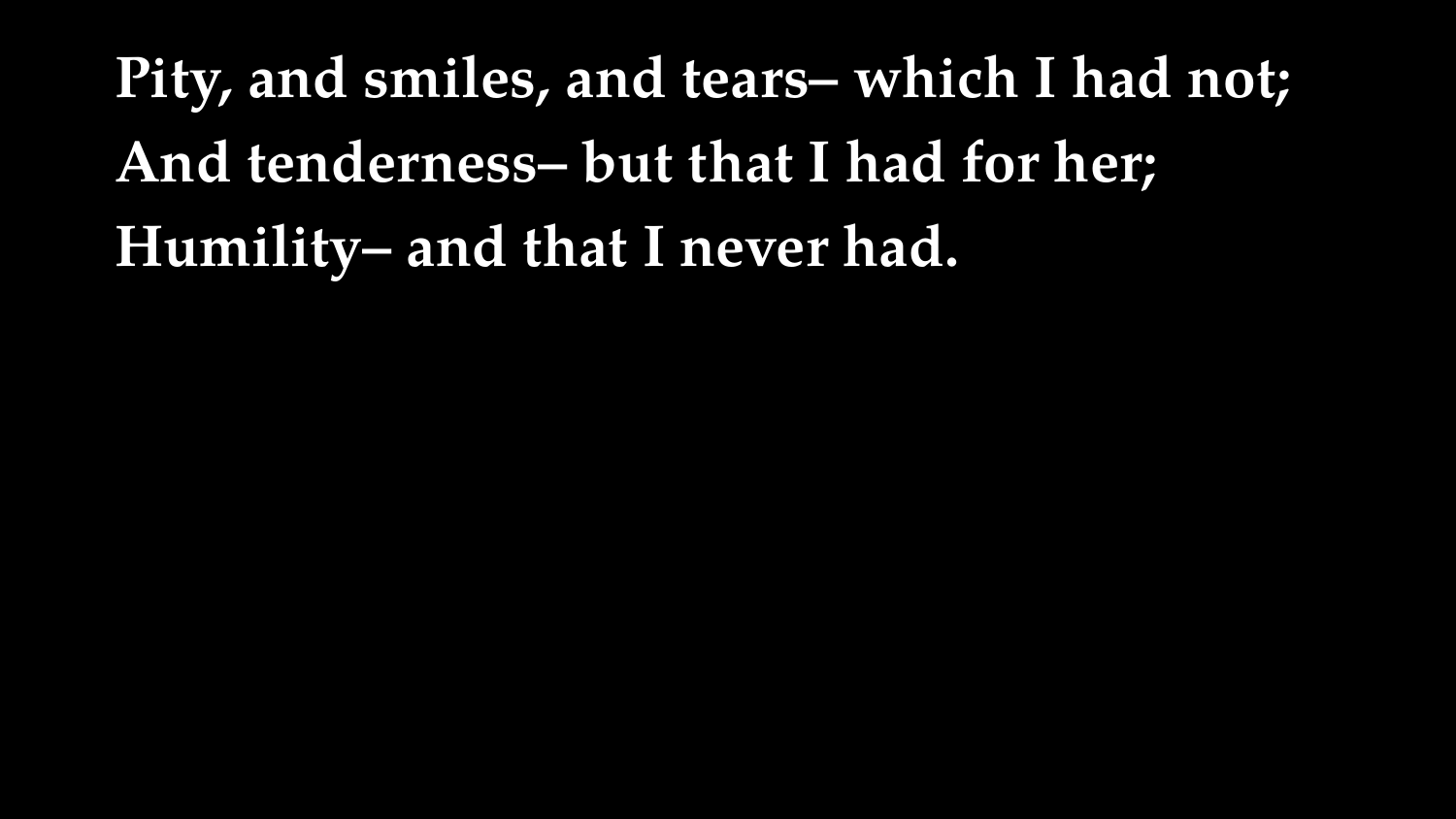

# Pity, and smiles, and tears– which I had not; And tenderness– but that I had for her; Humility– and that I never had.